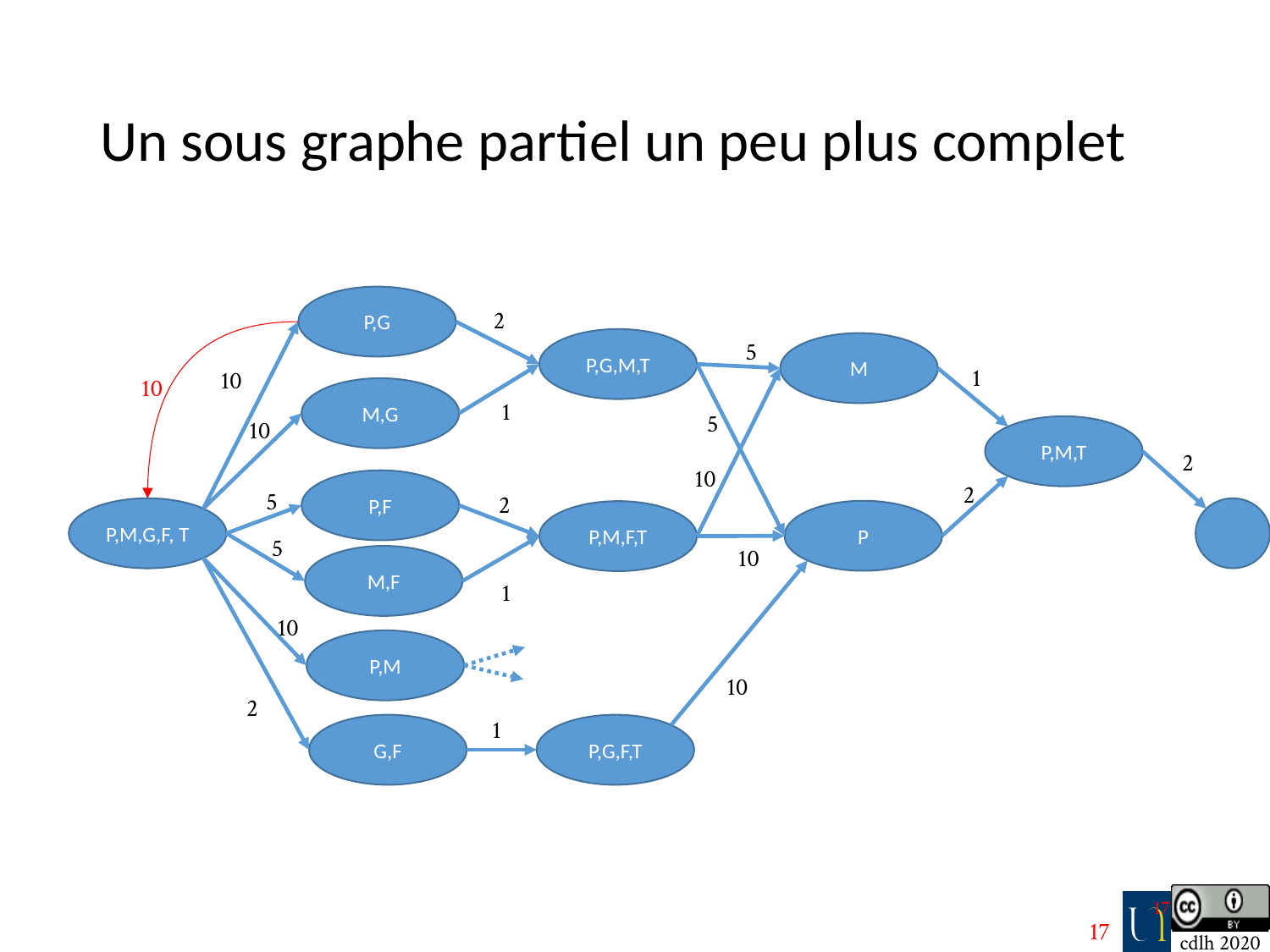

# Un sous graphe partiel un peu plus complet
P,G
2
P,G,M,T
5
M
1
10
10
M,G
1
5
10
P,M,T
2
10
P,F
2
5
2
P,M,G,F, T

P
P,M,F,T
5
10
M,F
1
10
P,M
10
2
1
G,F
P,G,F,T
17